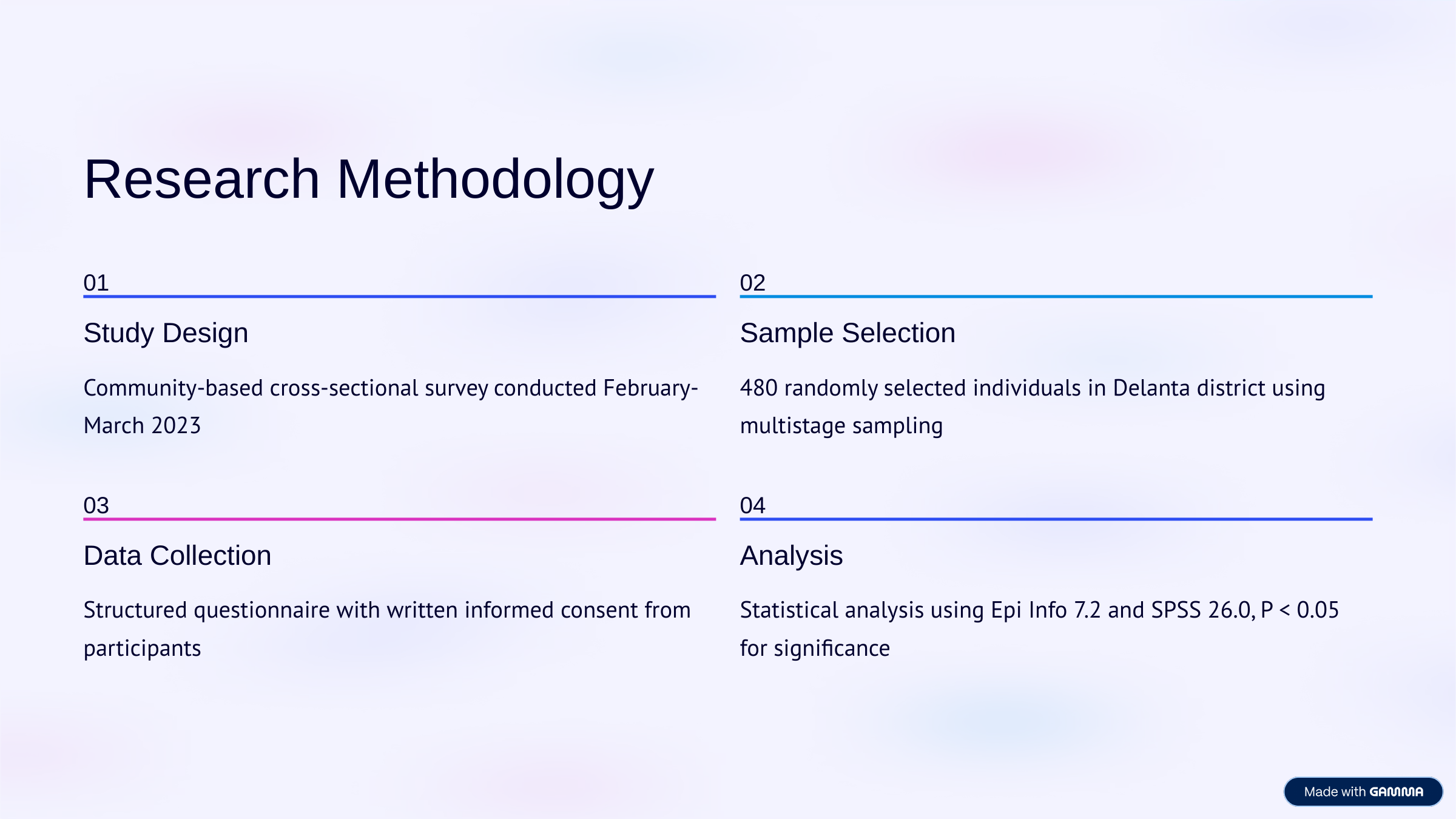

Research Methodology
01
02

Study Design
Sample Selection
Community-based cross-sectional survey conducted February-March 2023
480 randomly selected individuals in Delanta district using multistage sampling
03
04

Data Collection
Analysis
Structured questionnaire with written informed consent from participants
Statistical analysis using Epi Info 7.2 and SPSS 26.0, P < 0.05 for significance